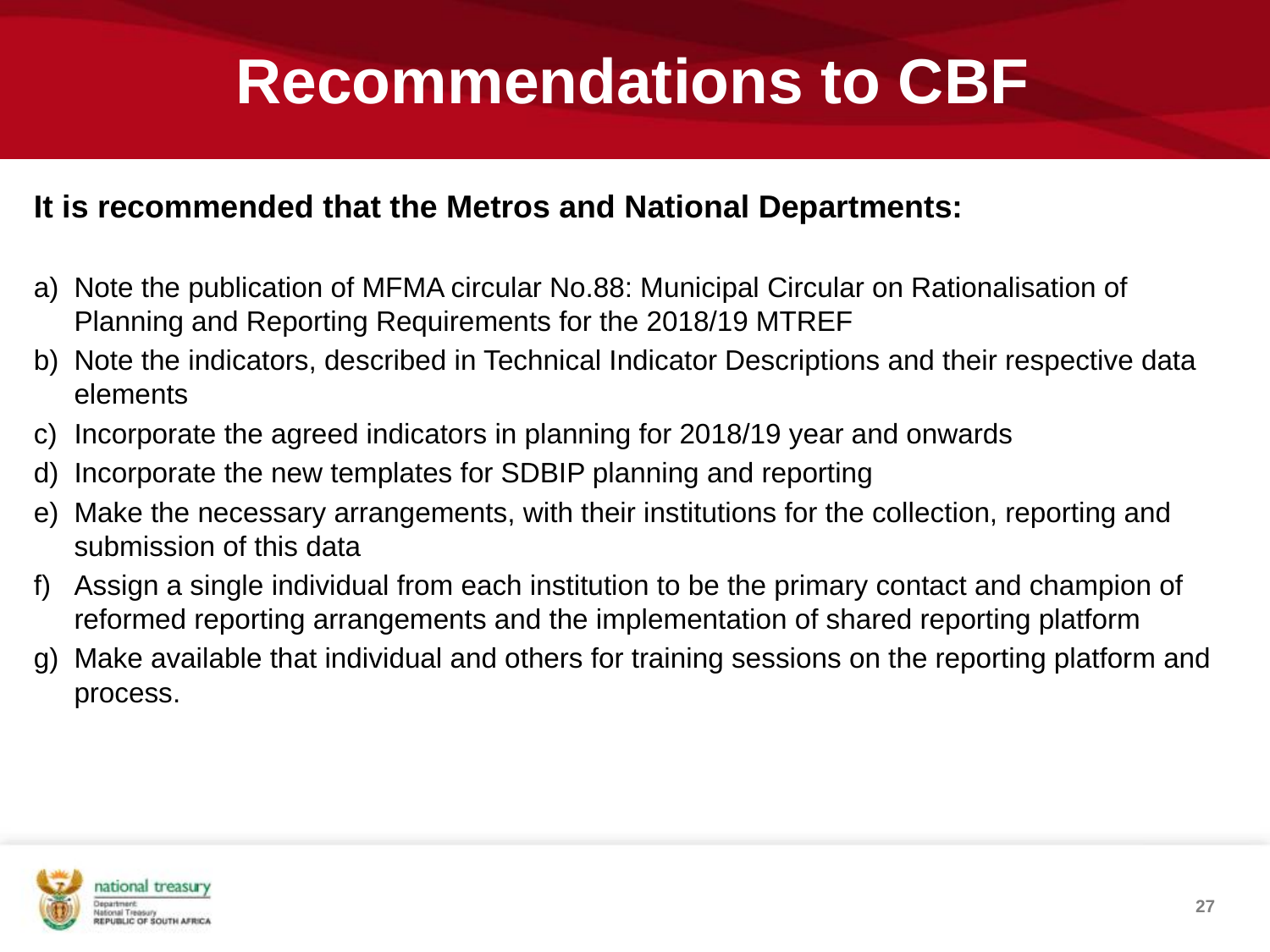

Recommendations to CBF
It is recommended that the Metros and National Departments:

Note the publication of MFMA circular No.88: Municipal Circular on Rationalisation of Planning and Reporting Requirements for the 2018/19 MTREF
Note the indicators, described in Technical Indicator Descriptions and their respective data elements
Incorporate the agreed indicators in planning for 2018/19 year and onwards
Incorporate the new templates for SDBIP planning and reporting
Make the necessary arrangements, with their institutions for the collection, reporting and submission of this data
Assign a single individual from each institution to be the primary contact and champion of reformed reporting arrangements and the implementation of shared reporting platform
Make available that individual and others for training sessions on the reporting platform and process.

27